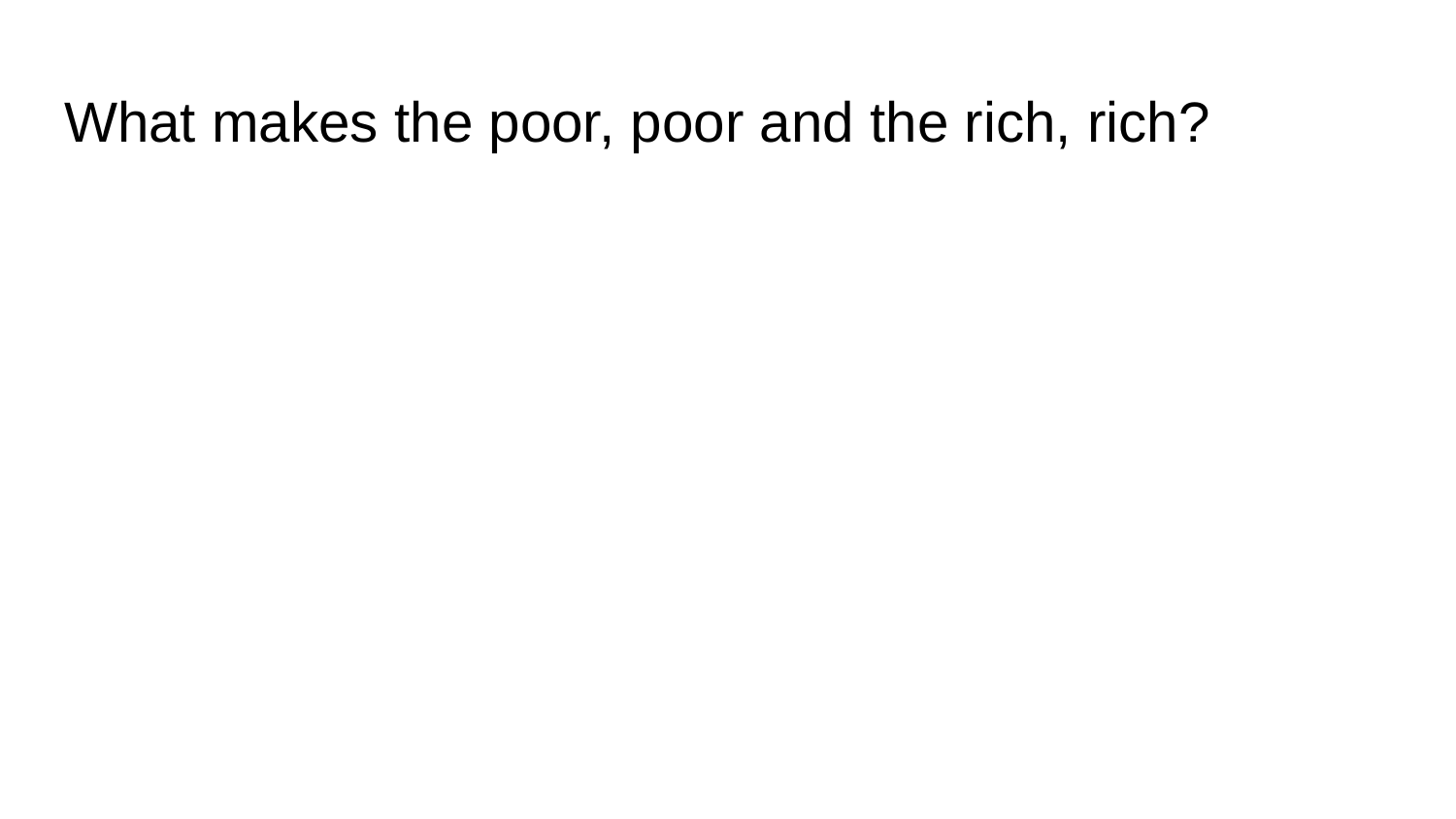

# What makes the poor, poor and the rich, rich?